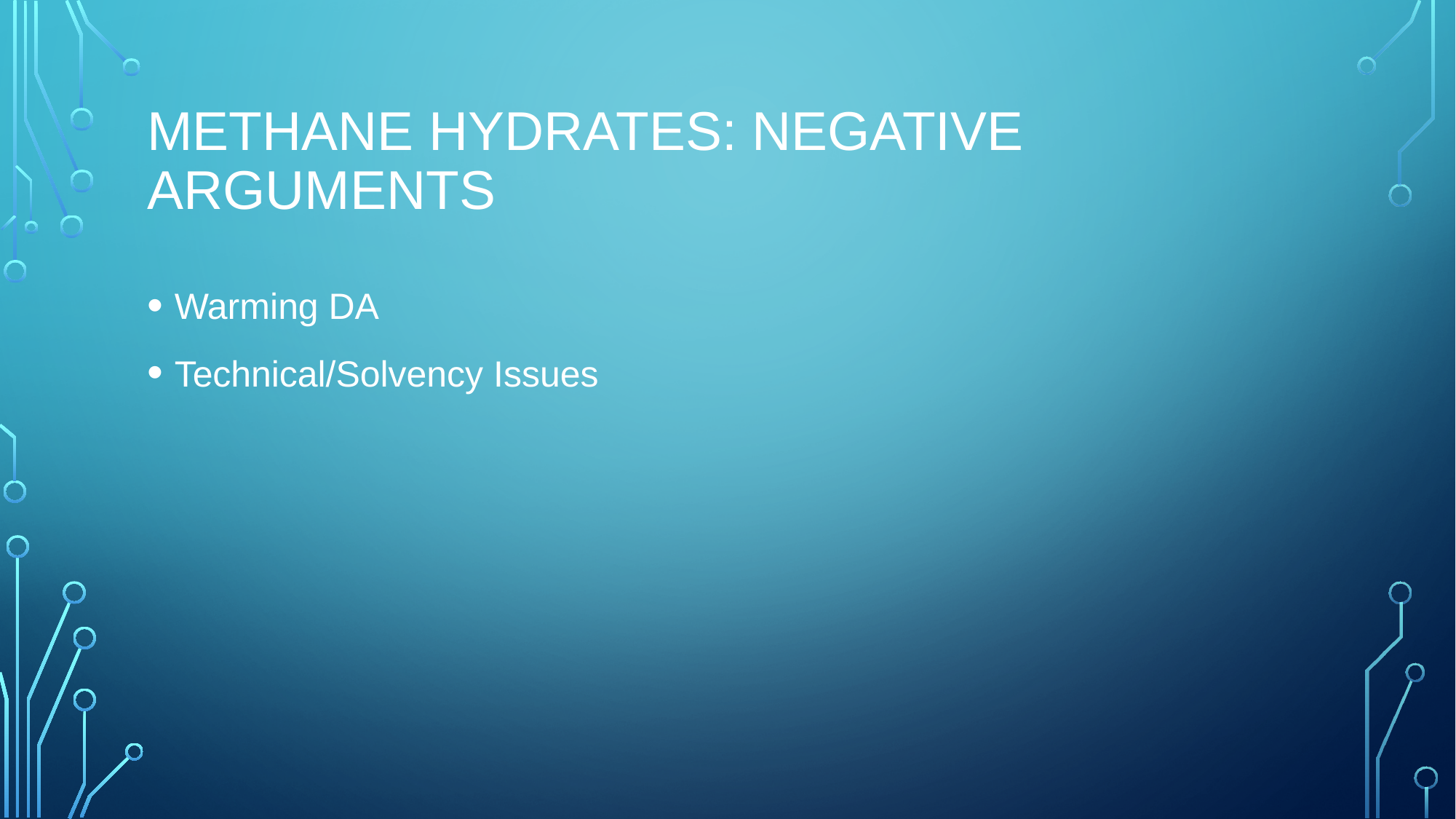

# Methane Hydrates: Negative Arguments
Warming DA
Technical/Solvency Issues